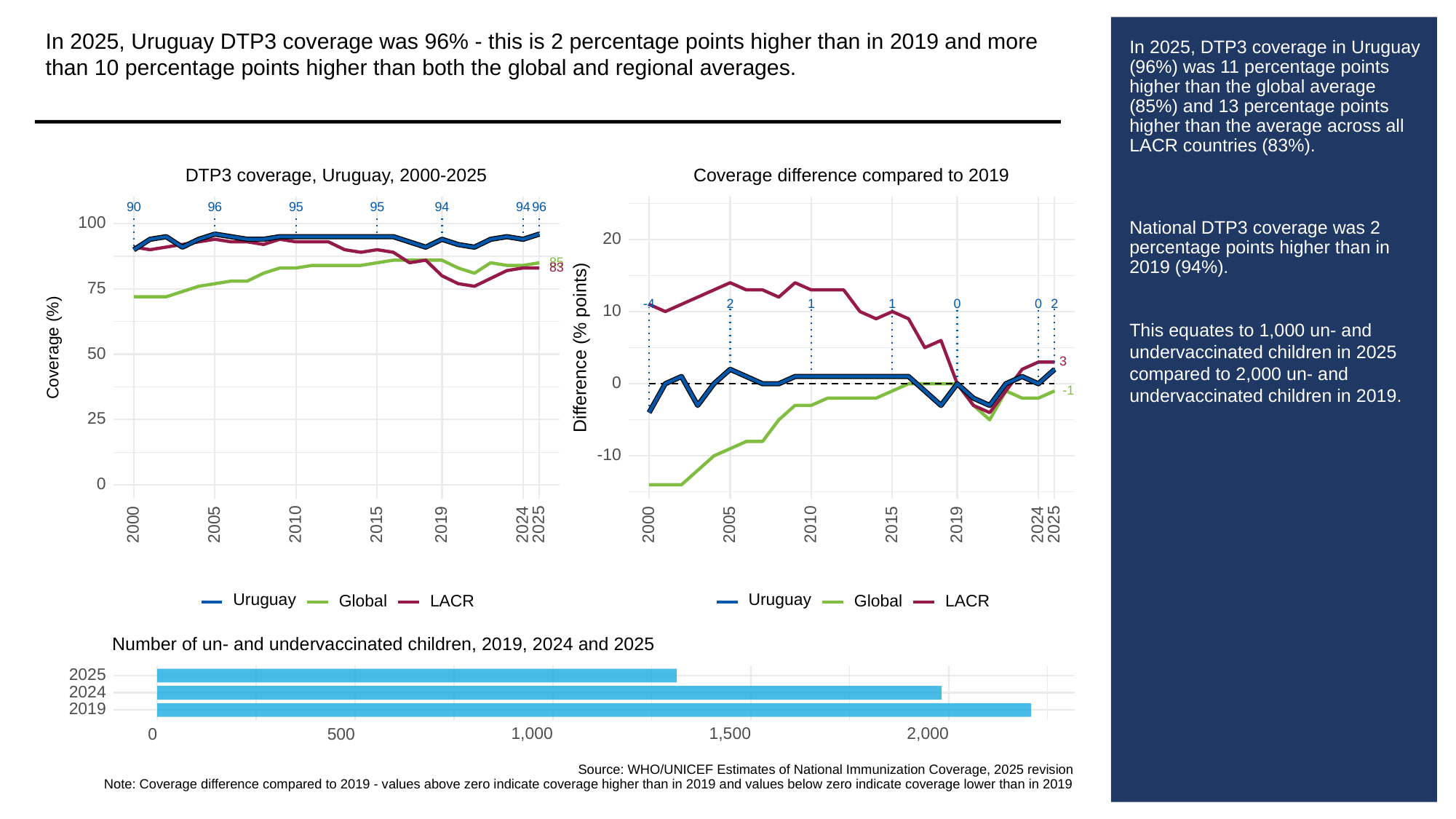

In 2025, Uruguay DTP3 coverage was 96% - this is 2 percentage points higher than in 2019 and more than 10 percentage points higher than both the global and regional averages.
# In 2025, DTP3 coverage in Uruguay (96%) was 11 percentage points higher than the global average (85%) and 13 percentage points higher than the average across all LACR countries (83%).

National DTP3 coverage was 2 percentage points higher than in 2019 (94%).

This equates to 1,000 un- and undervaccinated children in 2025 compared to 2,000 un- and undervaccinated children in 2019.

Coverage difference compared to 2019
DTP3 coverage, Uruguay, 2000-2025

90
96
95
95
94
94
96

100

20

85

83

75

0
0
2
1
1
2
-4
10

Difference (% points)
Coverage (%)

50

3

0

-1

25

-10

0

2000
2005
2010
2015
2019
2024
2025
2000
2005
2010
2015
2019
2024
2025
Uruguay
Uruguay
Global
LACR
Global
LACR

Number of un- and undervaccinated children, 2019, 2024 and 2025

2025

2024

2019

1,000
1,500
2,000
0
500
Source: WHO/UNICEF Estimates of National Immunization Coverage, 2025 revision
Note: Coverage difference compared to 2019 - values above zero indicate coverage higher than in 2019 and values below zero indicate coverage lower than in 2019